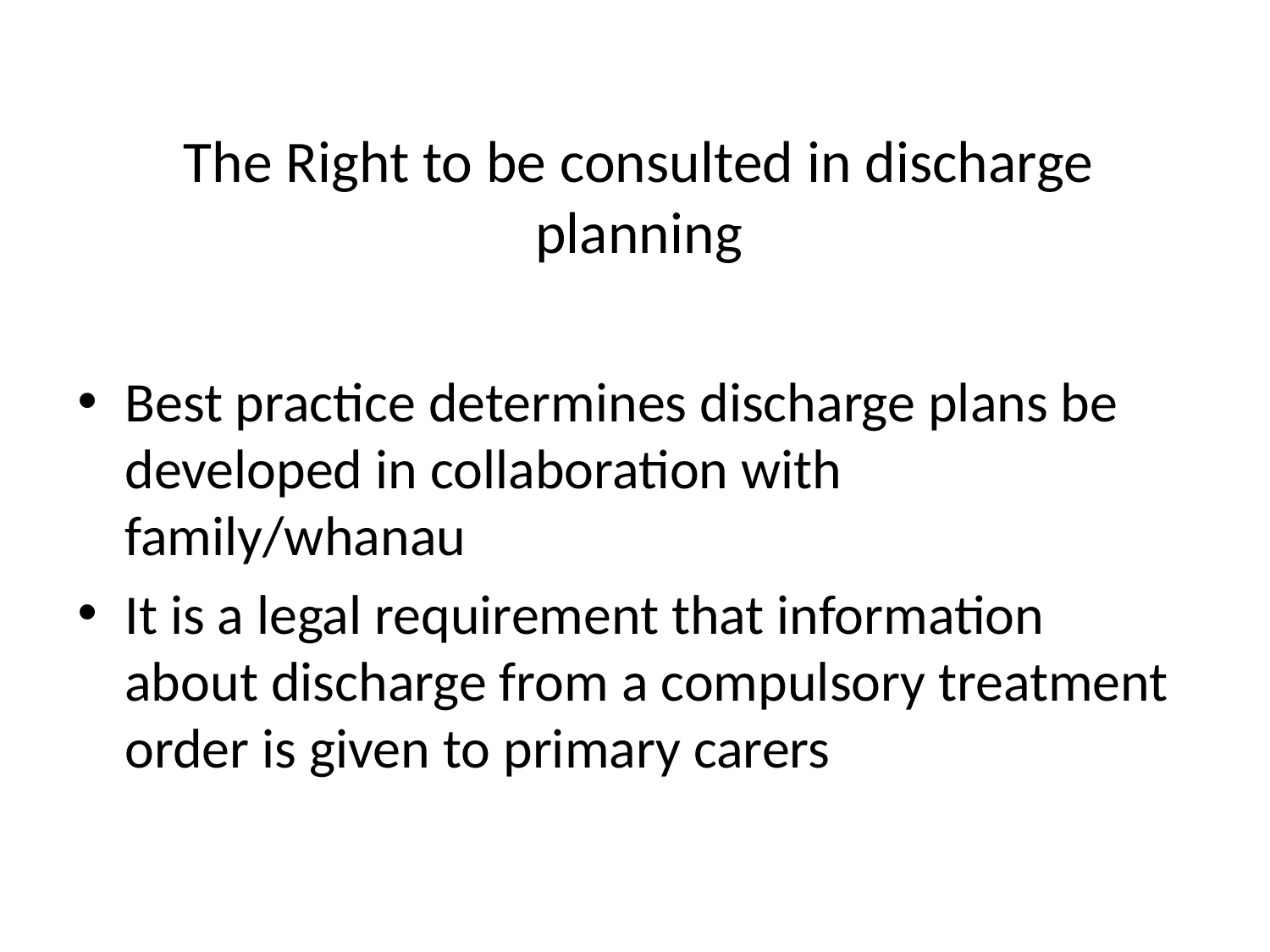

# The Right to be consulted in discharge planning
Best practice determines discharge plans be developed in collaboration with family/whanau
It is a legal requirement that information  about discharge from a compulsory treatment order is given to primary carers